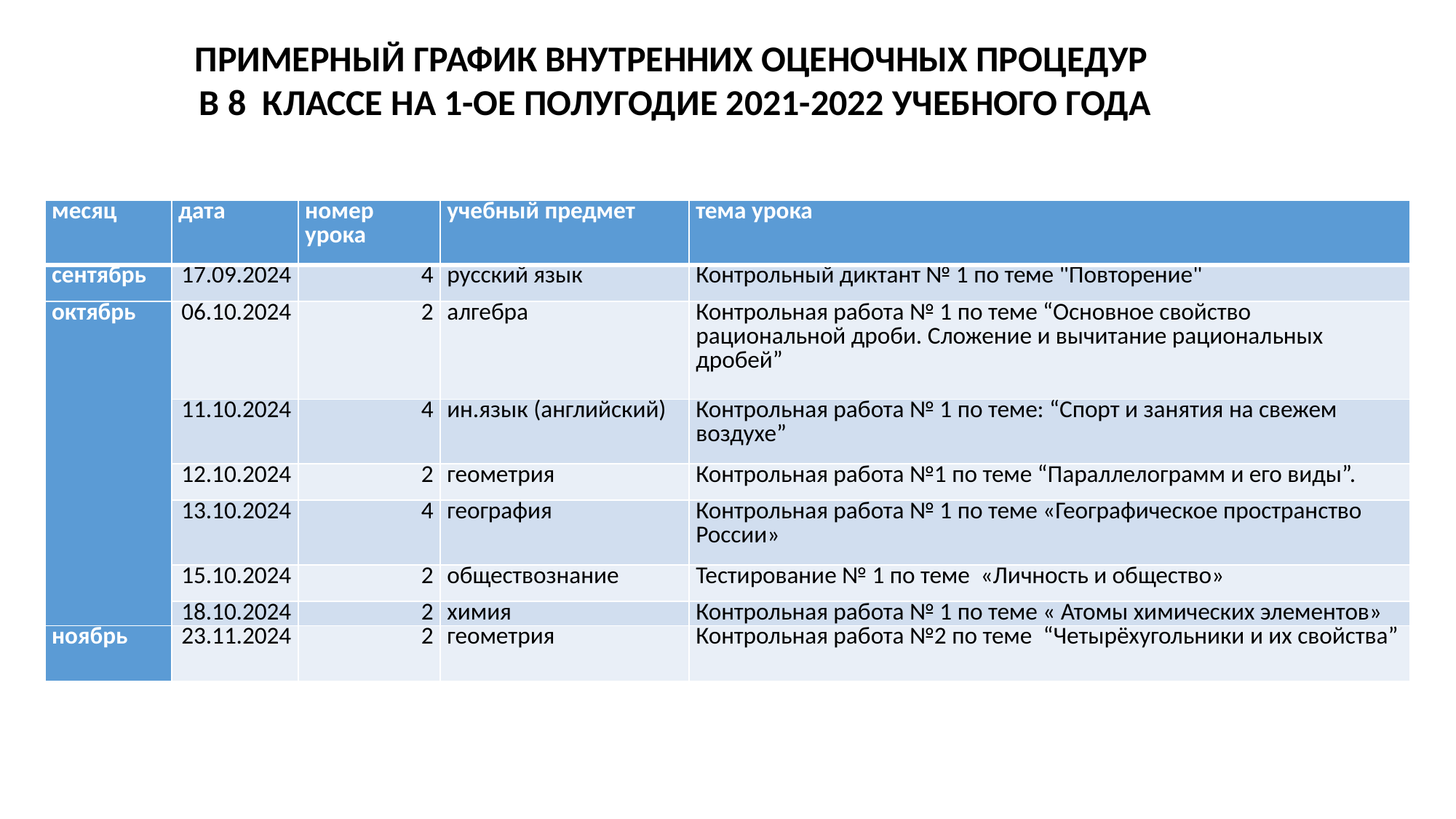

ПРИМЕРНЫЙ ГРАФИК ВНУТРЕННИХ ОЦЕНОЧНЫХ ПРОЦЕДУР
 В 8  КЛАССЕ НА 1-ОЕ ПОЛУГОДИЕ 2021-2022 УЧЕБНОГО ГОДА
| месяц | дата | номер урока | учебный предмет | тема урока |
| --- | --- | --- | --- | --- |
| сентябрь | 17.09.2024 | 4 | русский язык | Контрольный диктант № 1 по теме "Повторение" |
| октябрь | 06.10.2024 | 2 | алгебра | Контрольная работа № 1 по теме “Основное свойство рациональной дроби. Сложение и вычитание рациональных дробей” |
|  | 11.10.2024 | 4 | ин.язык (английский) | Контрольная работа № 1 по теме: “Спорт и занятия на свежем воздухе” |
|  | 12.10.2024 | 2 | геометрия | Контрольная работа №1 по теме “Параллелограмм и его виды”. |
|  | 13.10.2024 | 4 | география | Контрольная работа № 1 по теме «Географическое пространство России» |
|  | 15.10.2024 | 2 | обществознание | Тестирование № 1 по теме «Личность и общество» |
|  | 18.10.2024 | 2 | химия | Контрольная работа № 1 по теме « Атомы химических элементов» |
| ноябрь | 23.11.2024 | 2 | геометрия | Контрольная работа №2 по теме  “Четырёхугольники и их свойства” |